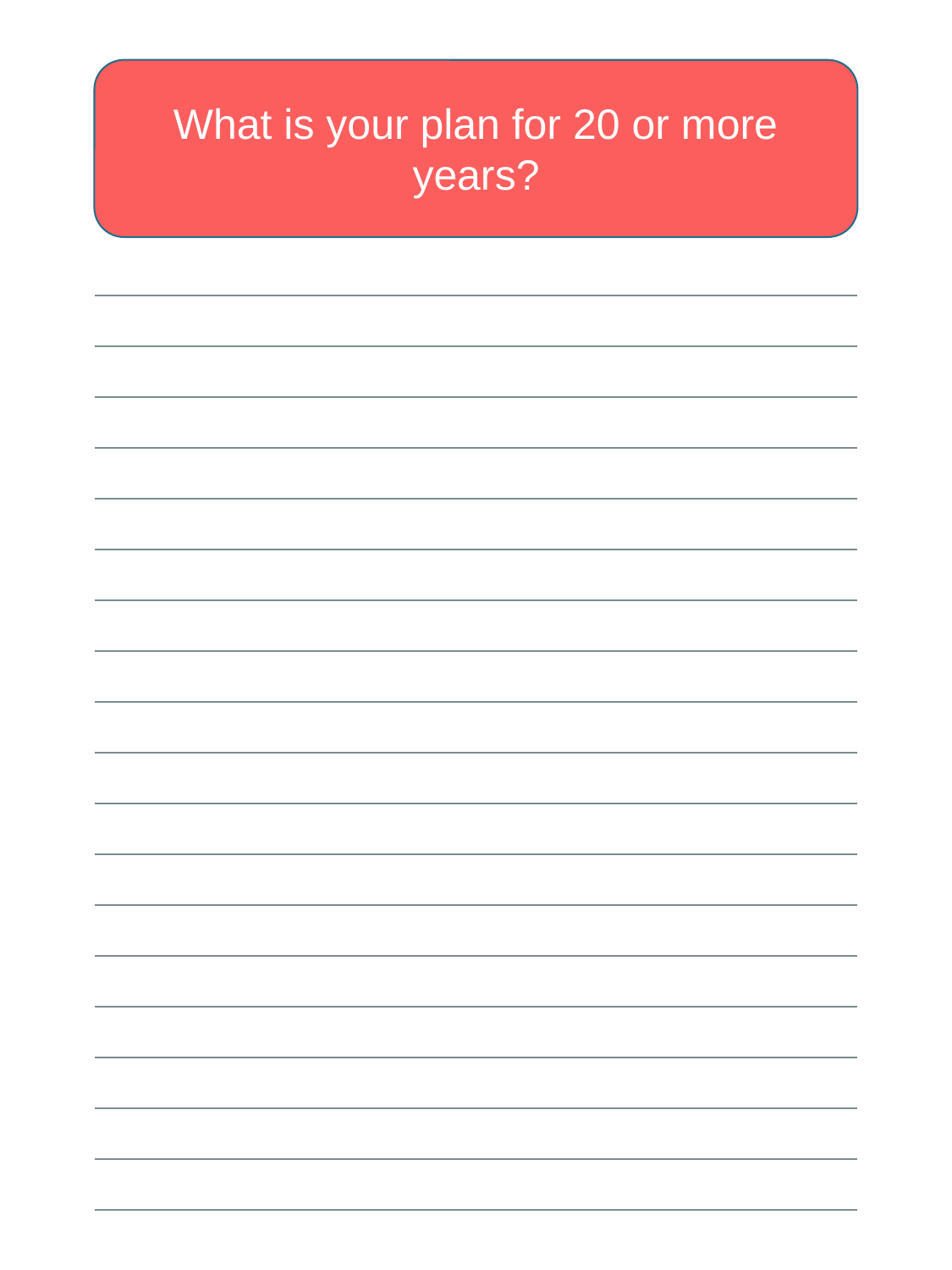

What is your plan for 20 or more years?
|  |
| --- |
|  |
|  |
|  |
|  |
|  |
|  |
|  |
|  |
|  |
|  |
|  |
|  |
|  |
|  |
|  |
|  |
|  |